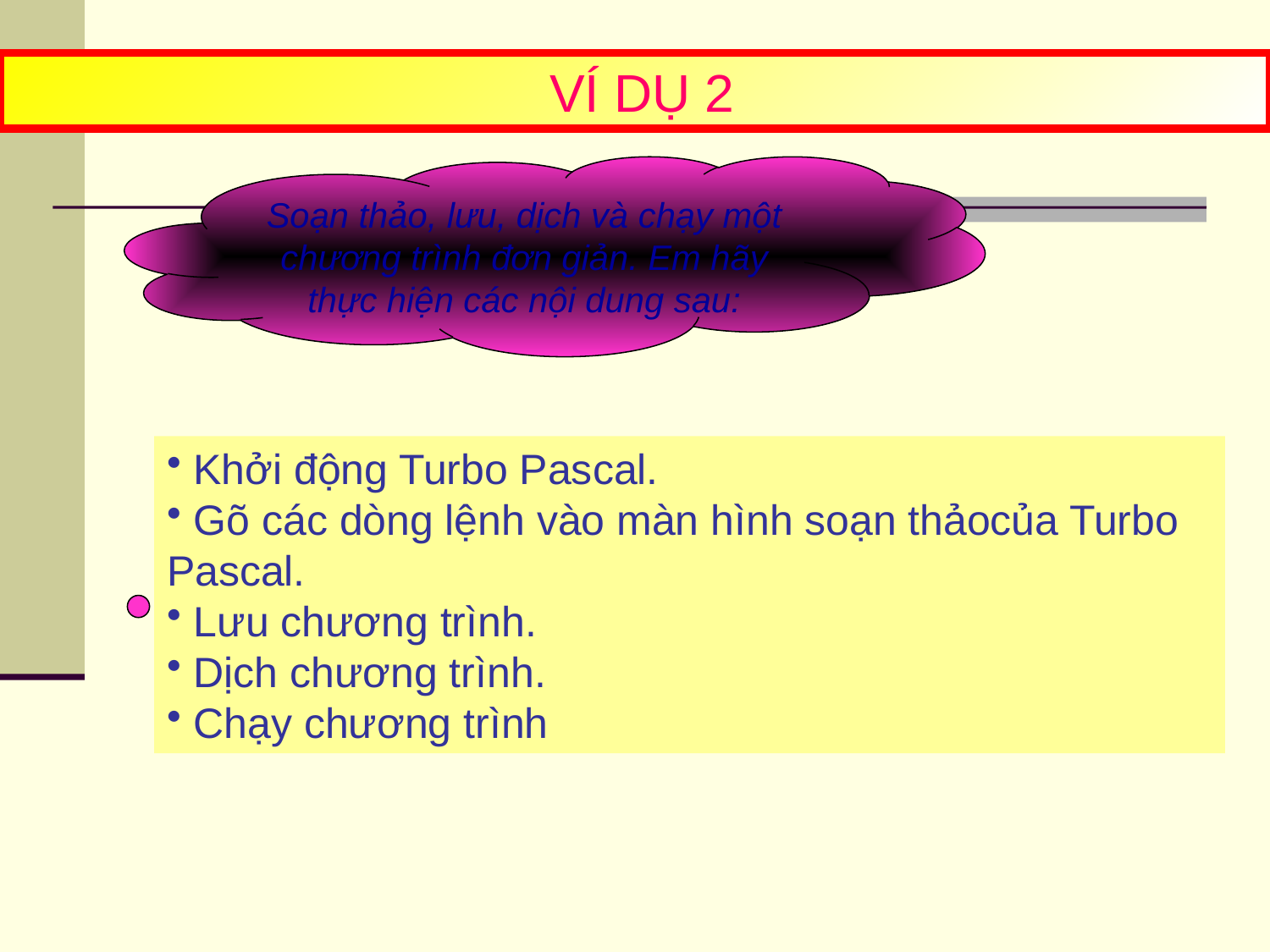

VÍ DỤ 2
Soạn thảo, lưu, dịch và chạy một chương trình đơn giản. Em hãy thực hiện các nội dung sau:
 Khởi động Turbo Pascal.
 Gõ các dòng lệnh vào màn hình soạn thảocủa Turbo Pascal.
 Lưu chương trình.
 Dịch chương trình.
 Chạy chương trình